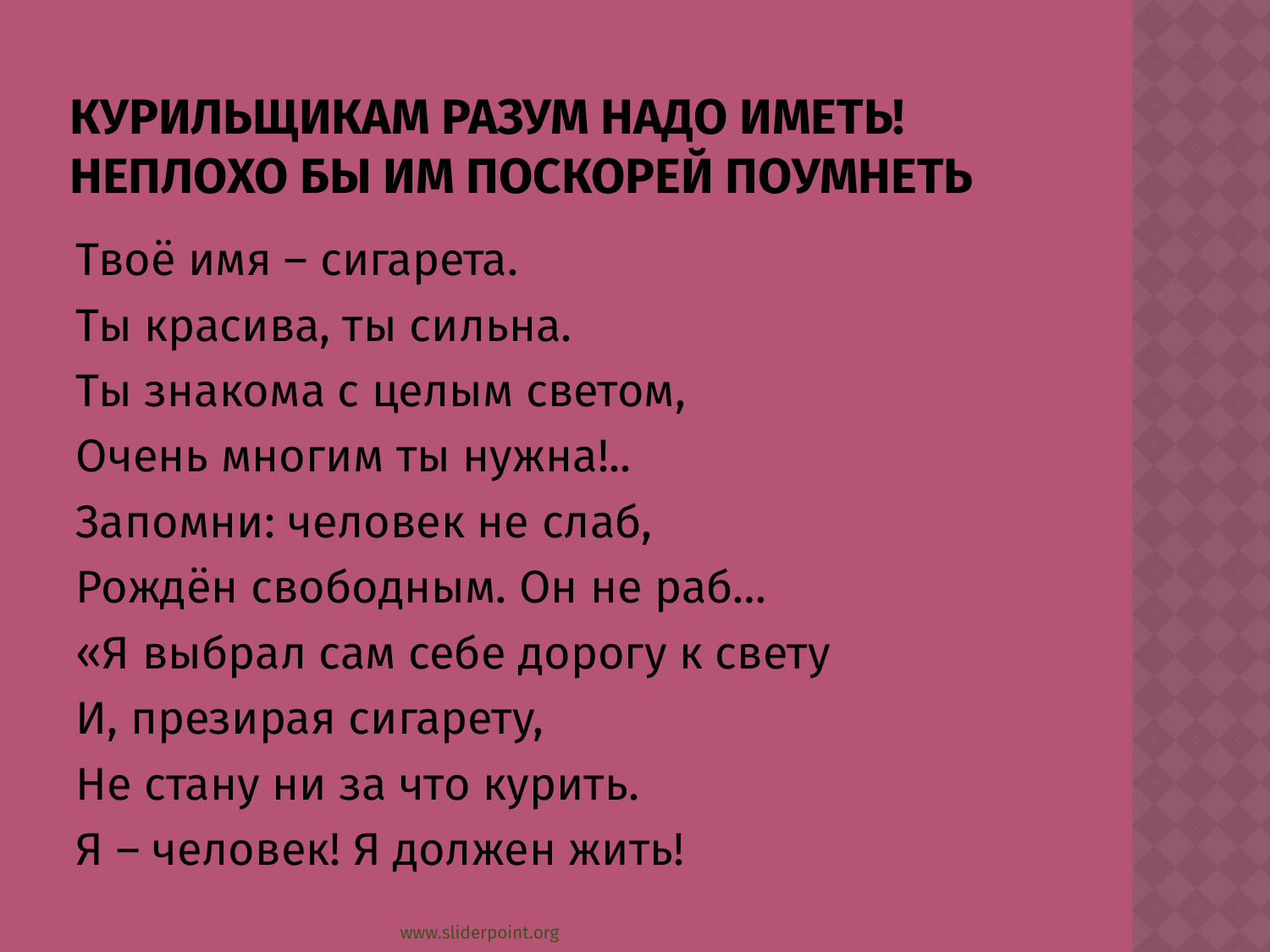

# Курильщикам разум надо иметь! Неплохо бы им поскорей поумнеть
Твоё имя – сигарета.
Ты красива, ты сильна.
Ты знакома с целым светом,
Очень многим ты нужна!..
Запомни: человек не слаб,
Рождён свободным. Он не раб…
«Я выбрал сам себе дорогу к свету
И, презирая сигарету,
Не стану ни за что курить.
Я – человек! Я должен жить!
www.sliderpoint.org